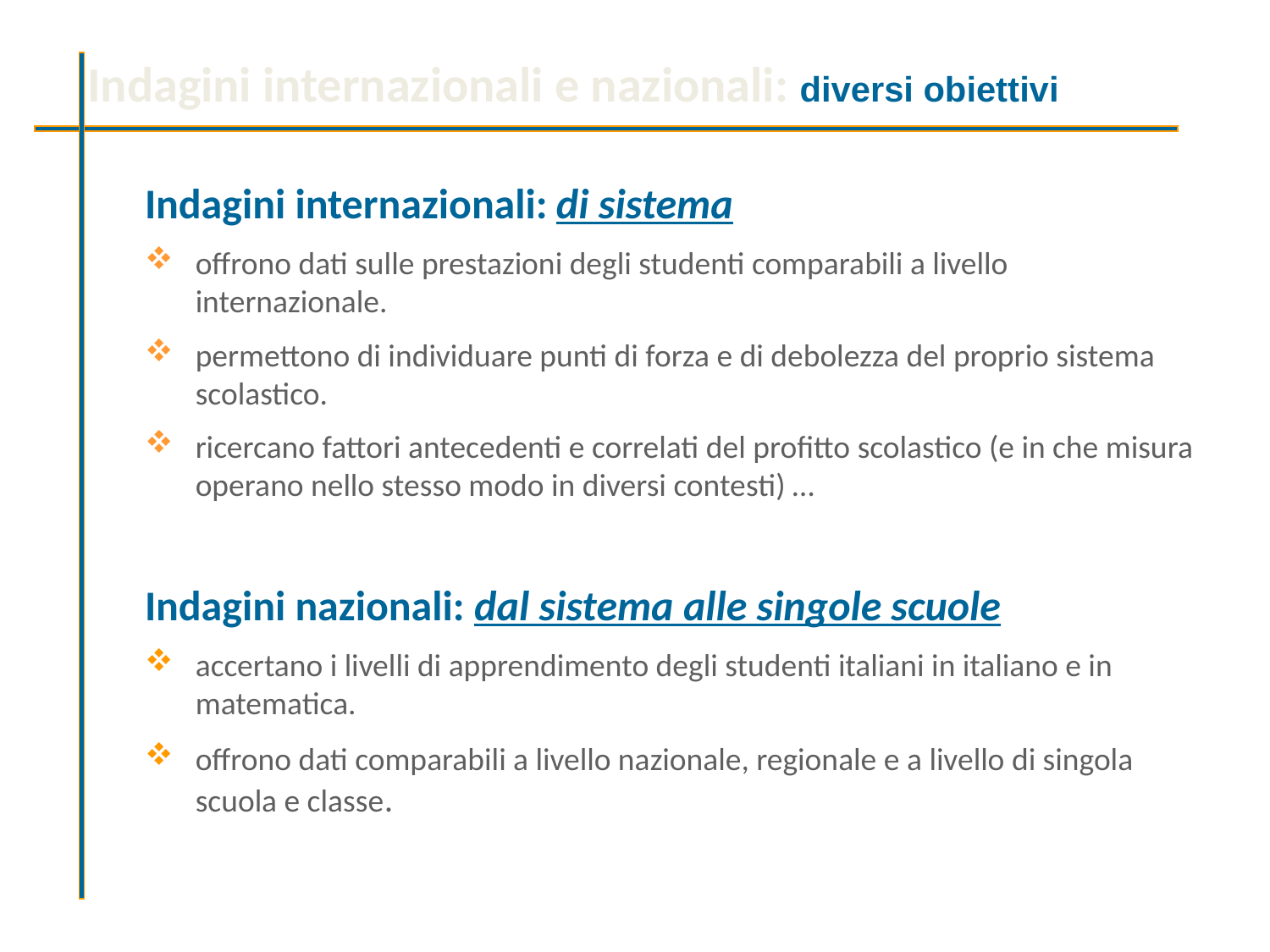

Indagini internazionali e nazionali: diversi obiettivi

Indagini internazionali: di sistema
offrono dati sulle prestazioni degli studenti comparabili a livello internazionale.
permettono di individuare punti di forza e di debolezza del proprio sistema scolastico.
ricercano fattori antecedenti e correlati del profitto scolastico (e in che misura operano nello stesso modo in diversi contesti) …

Indagini nazionali: dal sistema alle singole scuole
accertano i livelli di apprendimento degli studenti italiani in italiano e in matematica.
offrono dati comparabili a livello nazionale, regionale e a livello di singola scuola e classe.